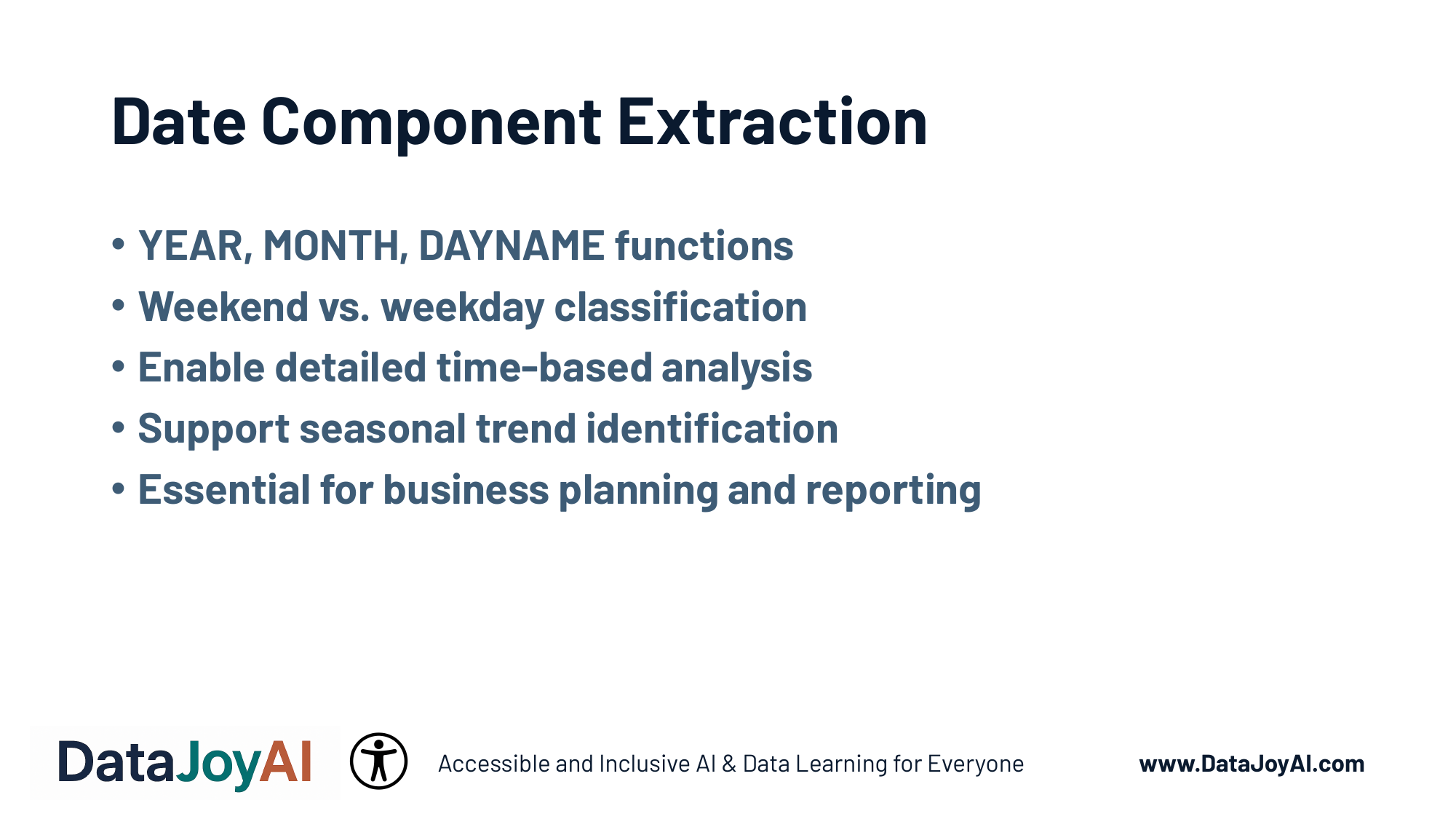

# Date Component Extraction
YEAR, MONTH, DAYNAME functions
Weekend vs. weekday classification
Enable detailed time-based analysis
Support seasonal trend identification
Essential for business planning and reporting